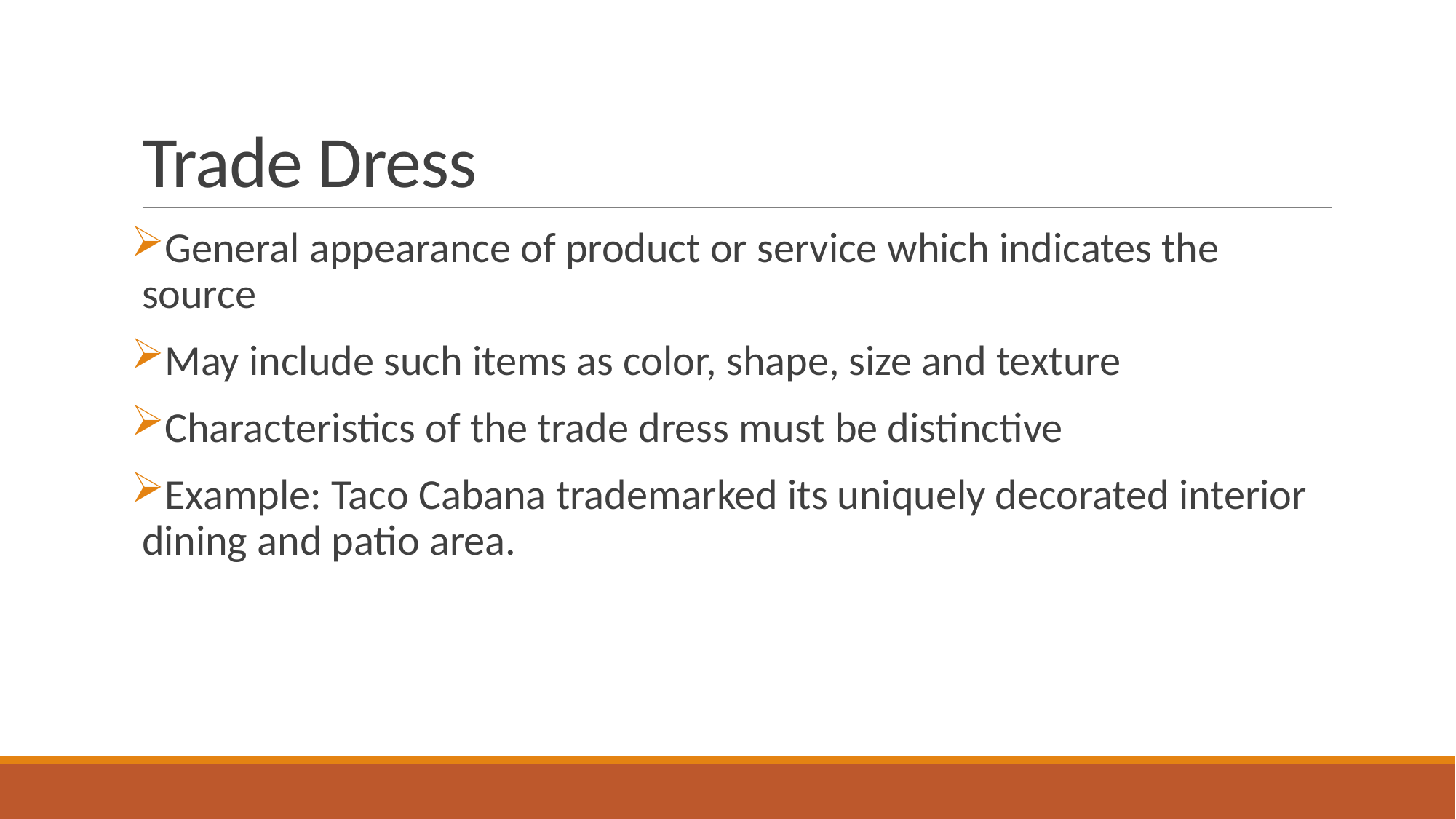

# Trade Dress
General appearance of product or service which indicates the source
May include such items as color, shape, size and texture
Characteristics of the trade dress must be distinctive
Example: Taco Cabana trademarked its uniquely decorated interior dining and patio area.